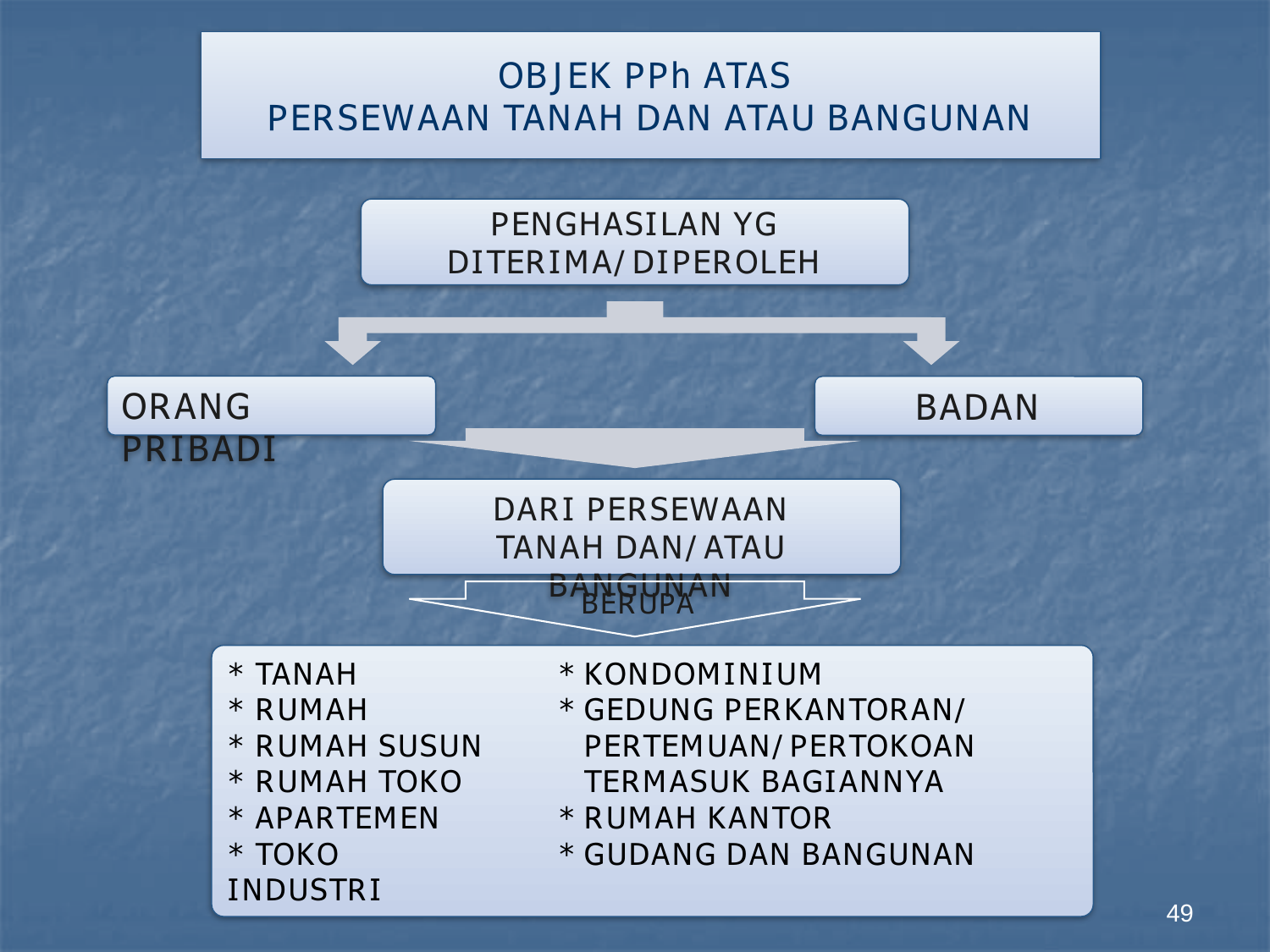

OBJEK PPh ATAS
PERSEWAAN TANAH DAN ATAU BANGUNAN
PENGHASILAN YG
DITERIMA/DIPEROLEH

ORANG PRIBADI
BADAN

DARI PERSEWAAN
TANAH DAN/ATAU BANGUNAN
BERUPA

* TANAH	*	KONDOMINIUM
* RUMAH	*	GEDUNG PERKANTORAN/
* RUMAH SUSUN		PERTEMUAN/PERTOKOAN
* RUMAH TOKO		TERMASUK BAGIANNYA
* APARTEMEN	*	RUMAH KANTOR
* TOKO	*	GUDANG DAN BANGUNAN INDUSTRI
49